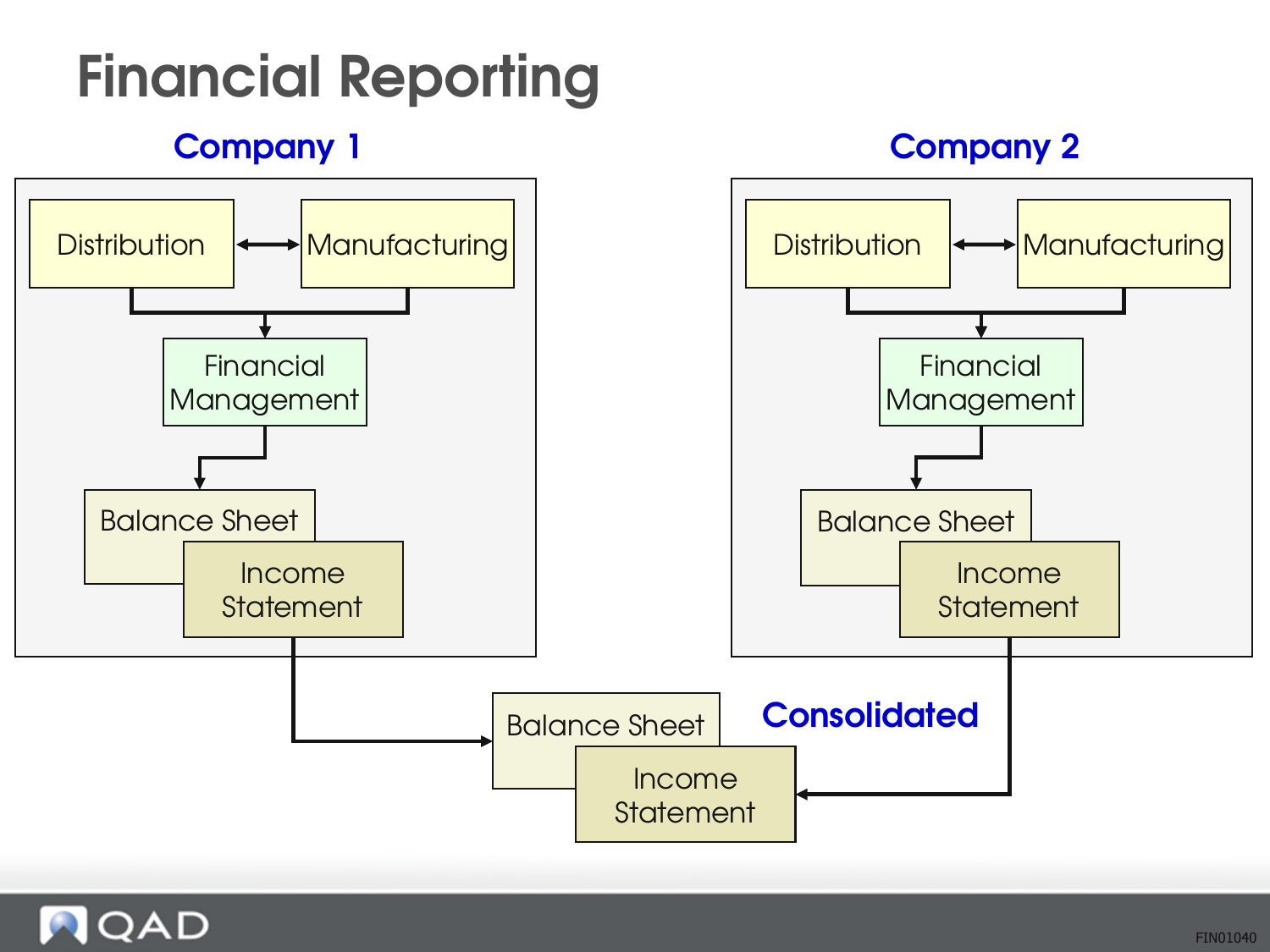

# Financial Reporting
Company 1
Company 2

Distribution
Manufacturing
Distribution
Manufacturing

Financial
Management
Financial
Management
Balance Sheet

Balance Sheet

Income
Statement
Income
Statement
Consolidated
Balance Sheet

Income
Statement
FIN01040